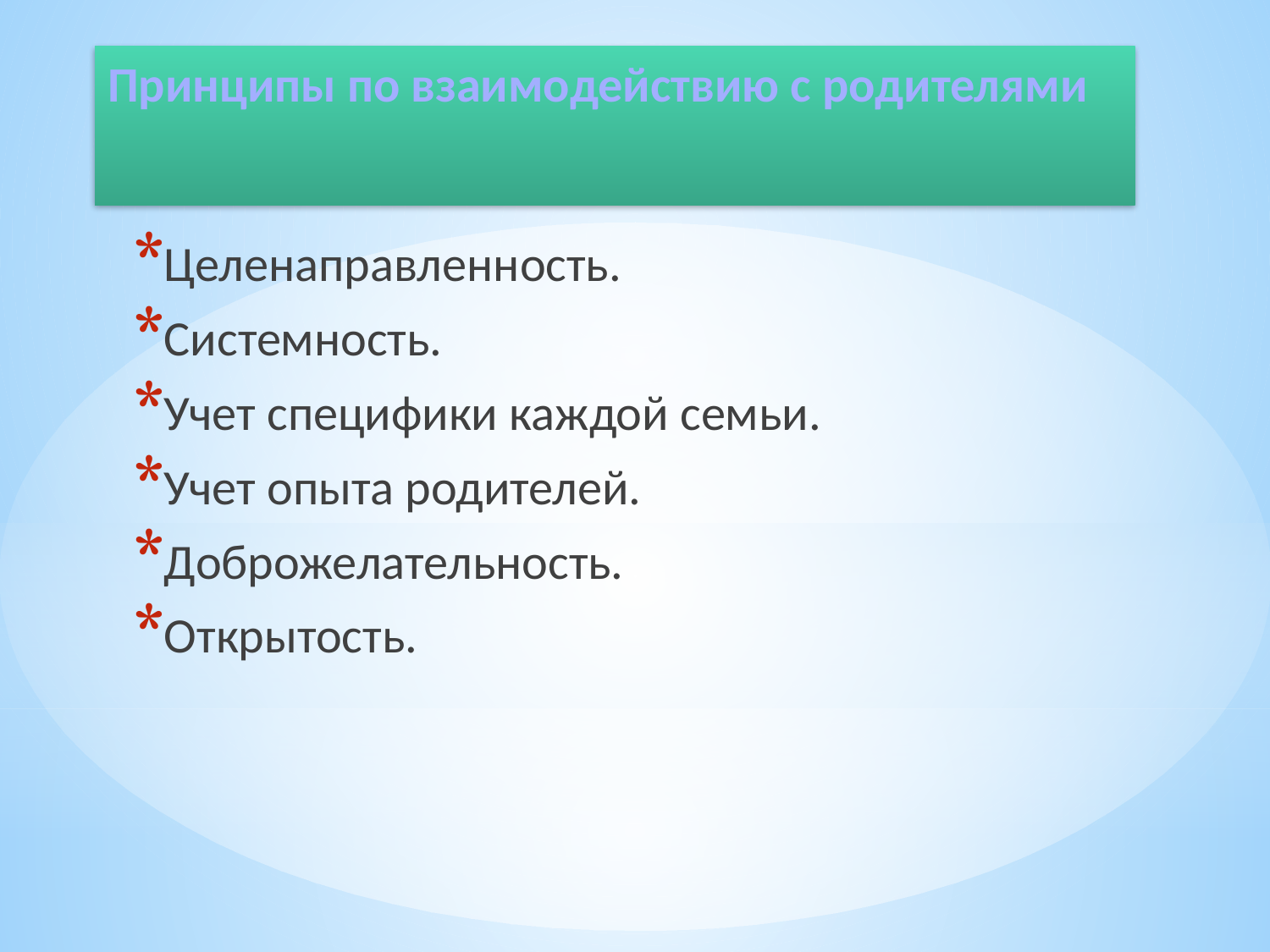

# Принципы по взаимодействию с родителями
Целенаправленность.
Системность.
Учет специфики каждой семьи.
Учет опыта родителей.
Доброжелательность.
Открытость.